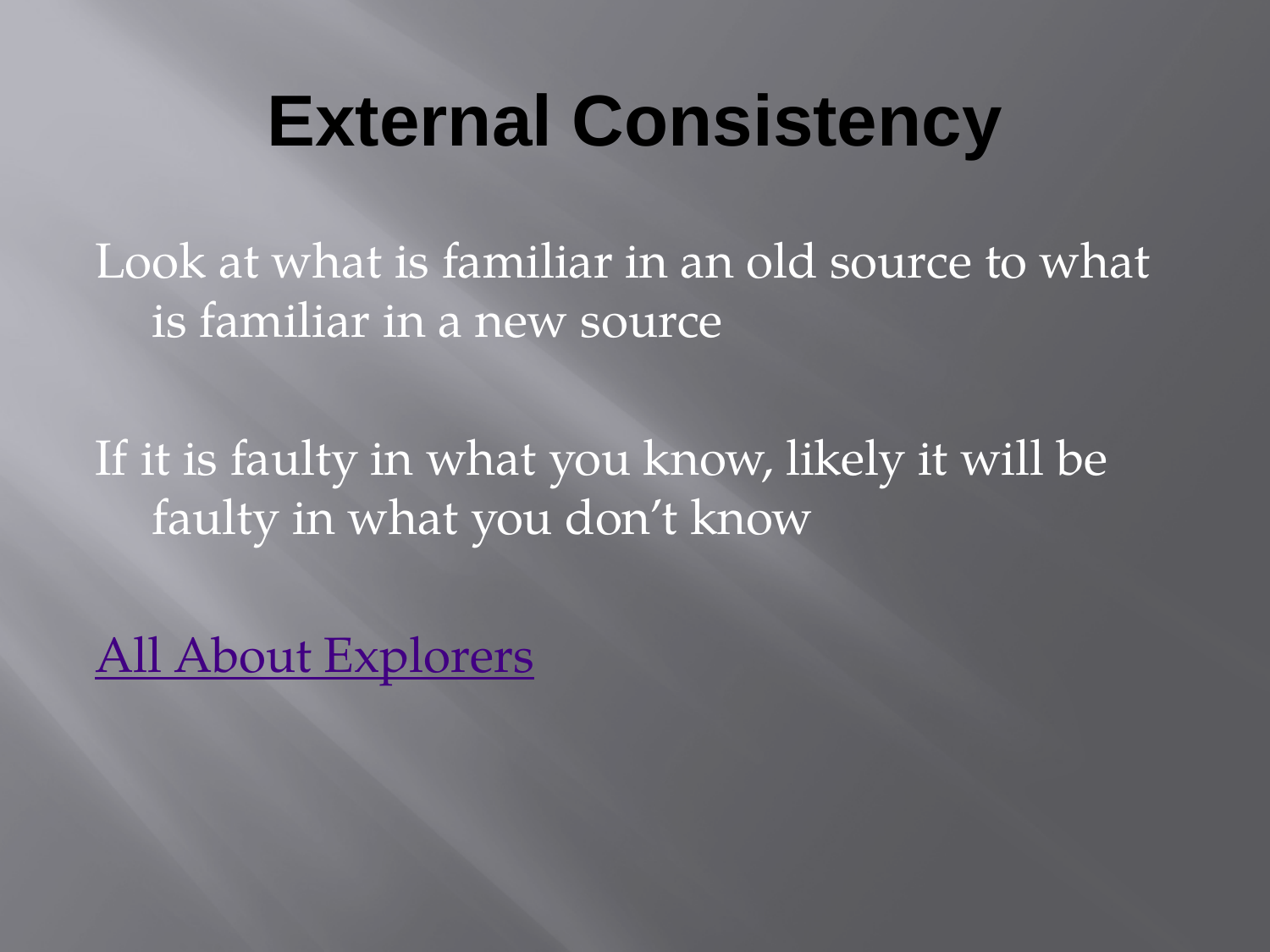

# External Consistency
Look at what is familiar in an old source to what is familiar in a new source

If it is faulty in what you know, likely it will be faulty in what you don’t know

All About Explorers